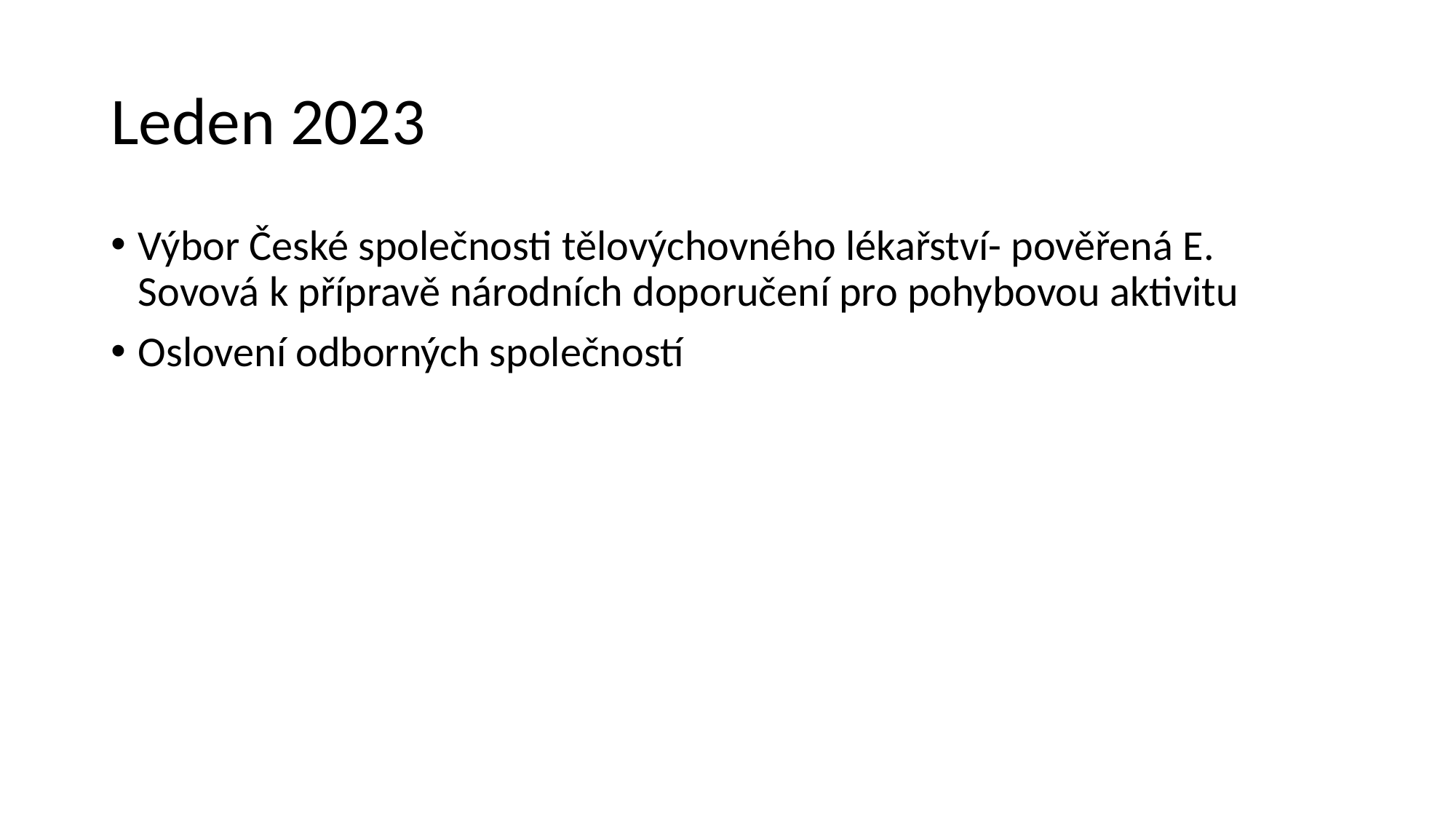

# Leden 2023
Výbor České společnosti tělovýchovného lékařství- pověřená E. Sovová k přípravě národních doporučení pro pohybovou aktivitu
Oslovení odborných společností